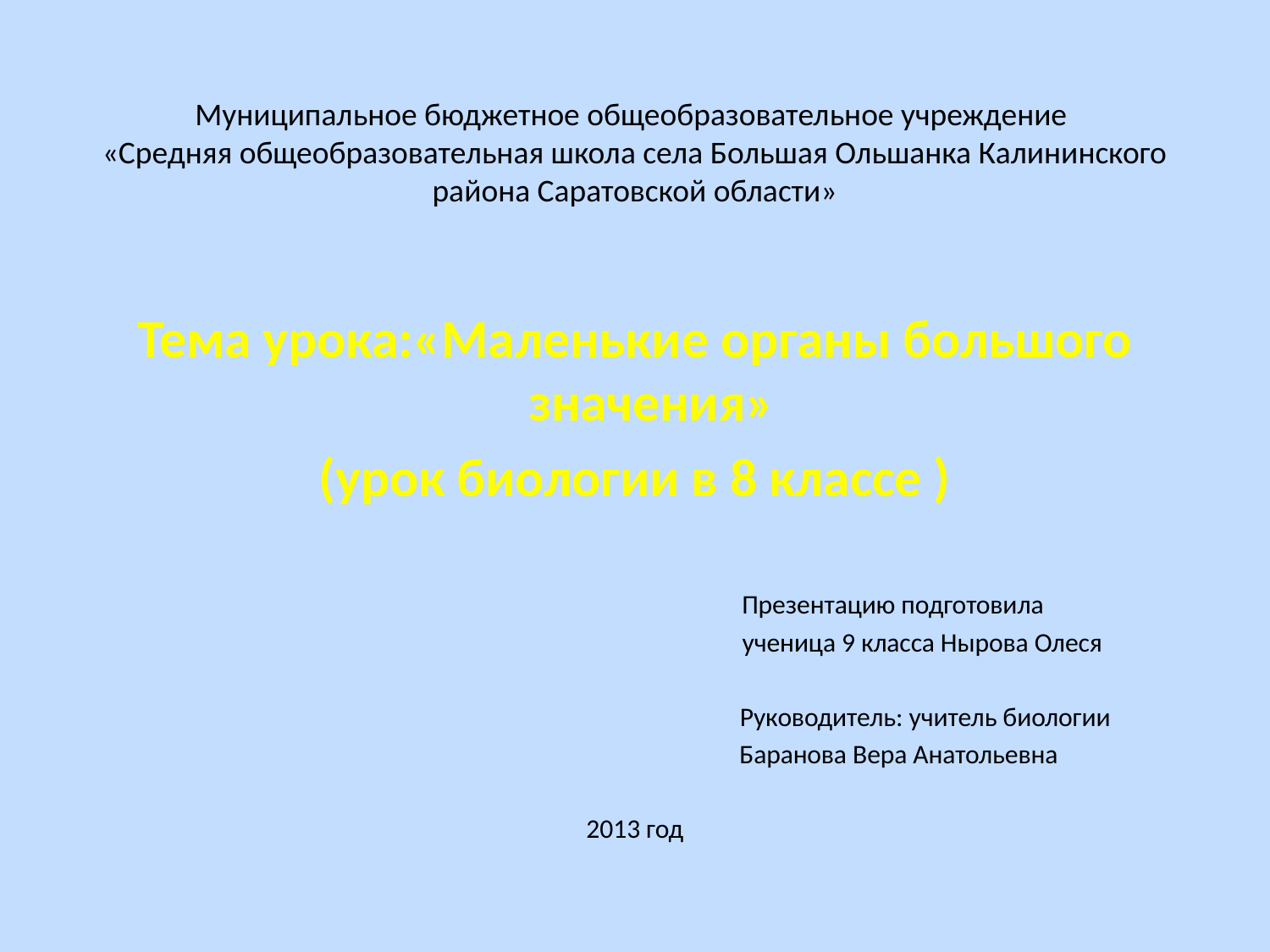

# Муниципальное бюджетное общеобразовательное учреждение «Средняя общеобразовательная школа села Большая Ольшанка Калининского района Саратовской области»

Тема урока:«Маленькие органы большого значения»
(урок биологии в 8 классе )

                                                                                       Презентацию подготовила
                                                                                                 ученица 9 класса Нырова Олеся

                                                                                                  Руководитель: учитель биологии
                                                                                         Баранова Вера Анатольевна

2013 год